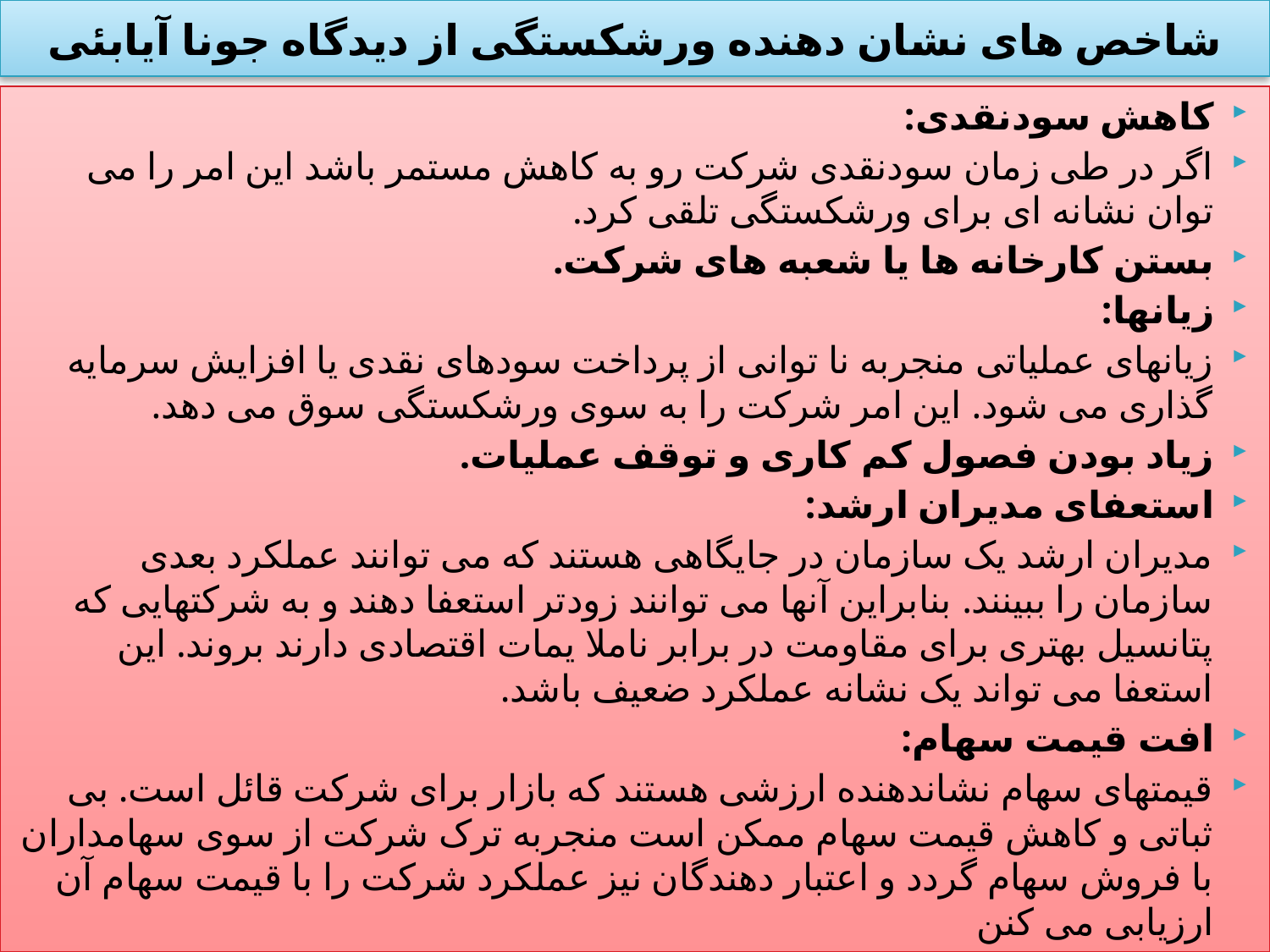

# شاخص های نشان دهنده ورشکستگی از دیدگاه جونا آیابئی
کاهش سودنقدی:
اگر در طی زمان سودنقدی شرکت رو به کاهش مستمر باشد این امر را می توان نشانه ای برای ورشکستگی تلقی کرد.
بستن کارخانه ها یا شعبه های شرکت.
زیانها:
زیانهای عملیاتی منجربه نا توانی از پرداخت سودهای نقدی یا افزایش سرمایه گذاری می شود. این امر شرکت را به سوی ورشکستگی سوق می دهد.
زیاد بودن فصول کم کاری و توقف عملیات.
استعفای مدیران ارشد:
مدیران ارشد یک سازمان در جایگاهی هستند که می توانند عملکرد بعدی سازمان را ببینند. بنابراین آنها می توانند زودتر استعفا دهند و به شرکتهایی که پتانسیل بهتری برای مقاومت در برابر ناملا یمات اقتصادی دارند بروند. این استعفا می تواند یک نشانه عملکرد ضعیف باشد.
افت قیمت سهام:
قیمتهای سهام نشاندهنده ارزشی هستند که بازار برای شرکت قائل است. بی ثباتی و کاهش قیمت سهام ممکن است منجربه ترک شرکت از سوی سهامداران با فروش سهام گردد و اعتبار دهندگان نیز عملکرد شرکت را با قیمت سهام آن ارزیابی می کنن